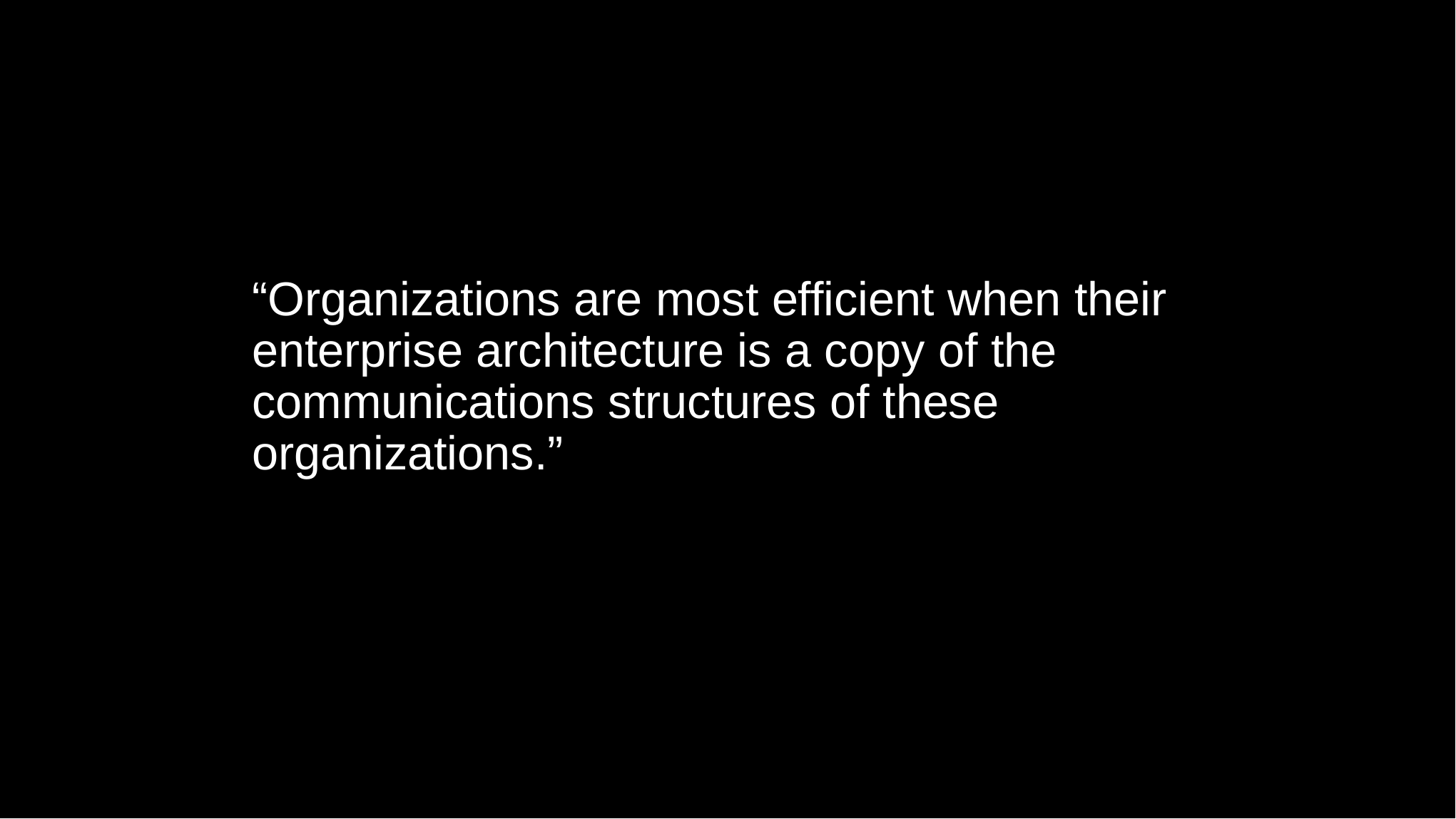

“Organizations are most efficient when their enterprise architecture is a copy of the communications structures of these organizations.”